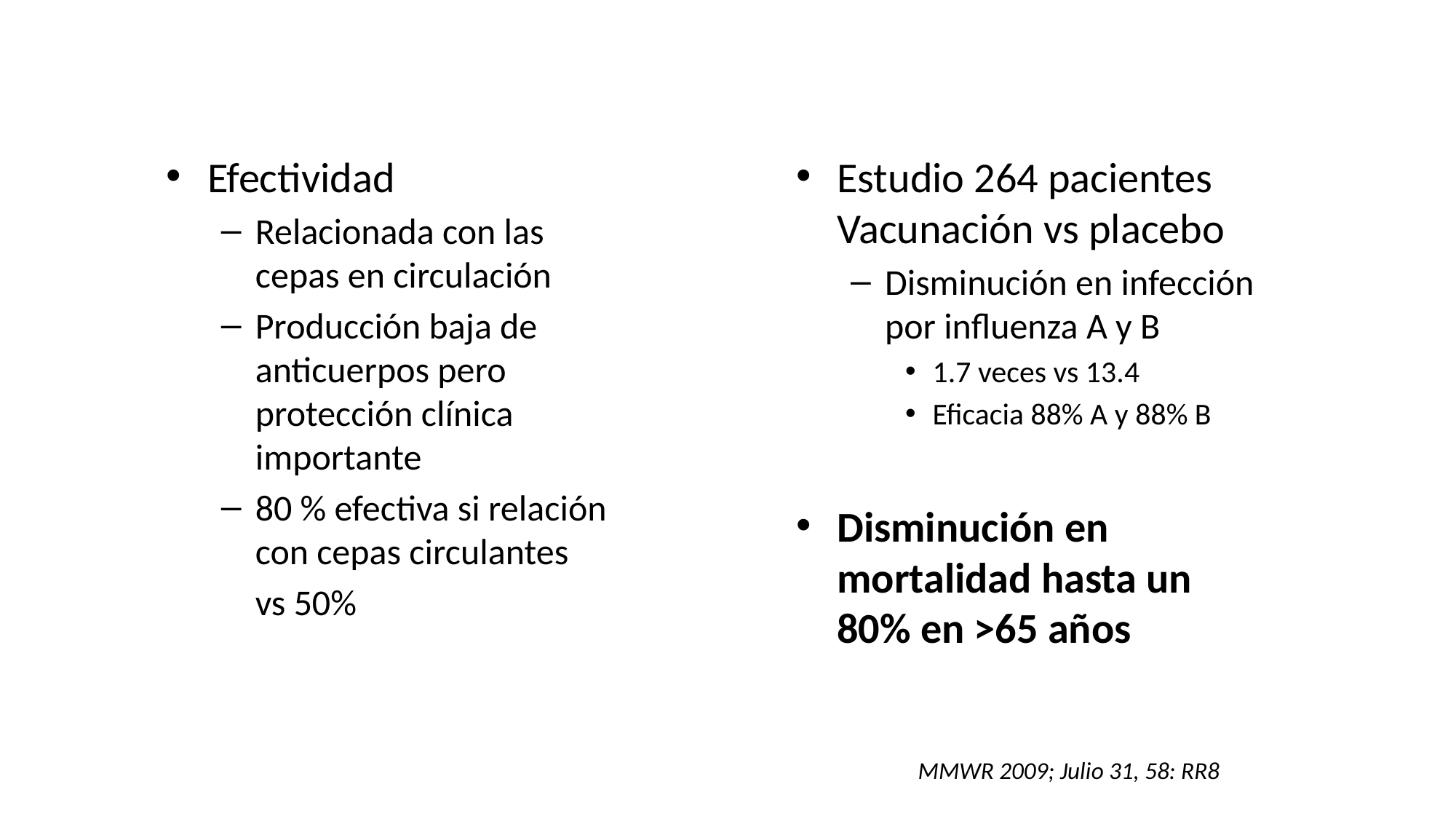

Estudio 264 pacientes Vacunación vs placebo
Disminución en infección por influenza A y B
1.7 veces vs 13.4
Eficacia 88% A y 88% B

Disminución en mortalidad hasta un 80% en >65 años

Efectividad
Relacionada con las cepas en circulación
Producción baja de anticuerpos pero protección clínica importante
80 % efectiva si relación con cepas circulantes
	vs 50%
MMWR 2009; Julio 31, 58: RR8